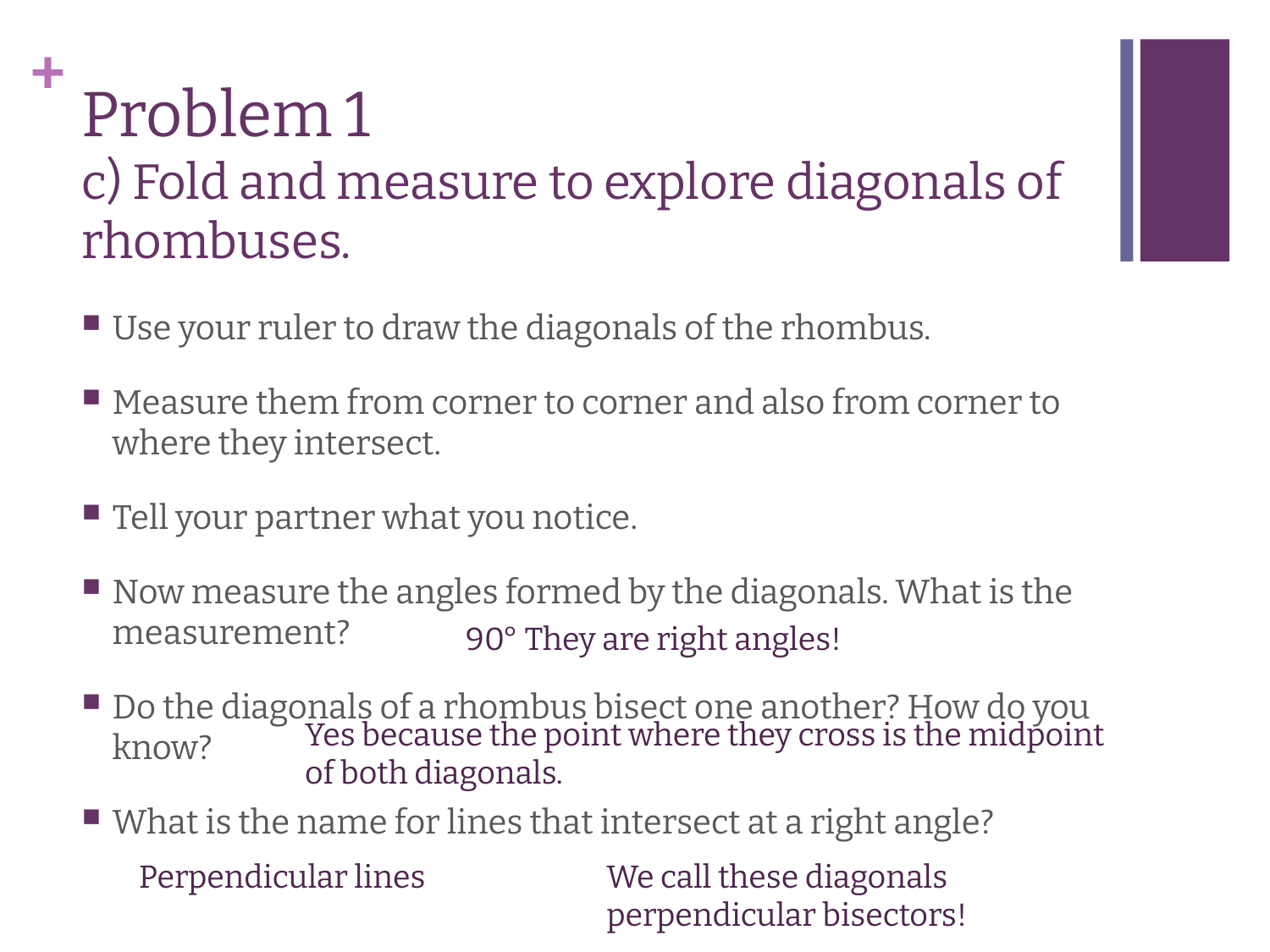

# Problem 1 c) Fold and measure to explore diagonals of rhombuses.
Use your ruler to draw the diagonals of the rhombus.
Measure them from corner to corner and also from corner to where they intersect.
Tell your partner what you notice.
Now measure the angles formed by the diagonals. What is the measurement?
Do the diagonals of a rhombus bisect one another? How do you know?
What is the name for lines that intersect at a right angle?
90° They are right angles!
Yes because the point where they cross is the midpoint of both diagonals.
Perpendicular lines
We call these diagonals perpendicular bisectors!